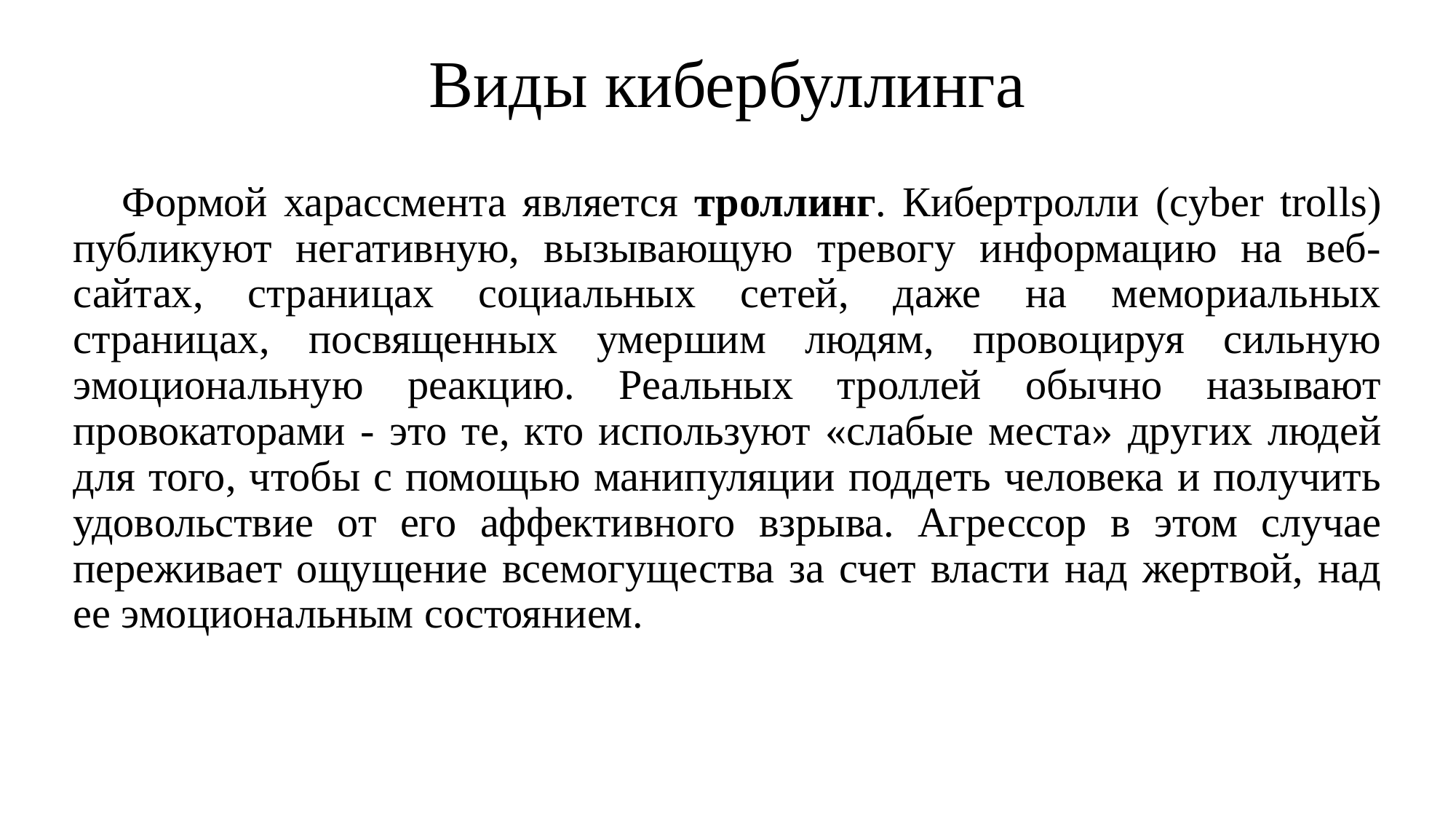

# Виды кибербуллинга
   Формой харассмента является троллинг. Кибертролли (cyber trolls) публикуют негативную, вызывающую тревогу информацию на веб-сайтах, страницах социальных сетей, даже на мемориальных страницах, посвященных умершим людям, провоцируя сильную эмоциональную реакцию. Реальных троллей обычно называют провокаторами - это те, кто используют «слабые места» других людей для того, чтобы с помощью манипуляции поддеть человека и получить удовольствие от его аффективного взрыва. Агрессор в этом случае переживает ощущение всемогущества за счет власти над жертвой, над ее эмоциональным состоянием.